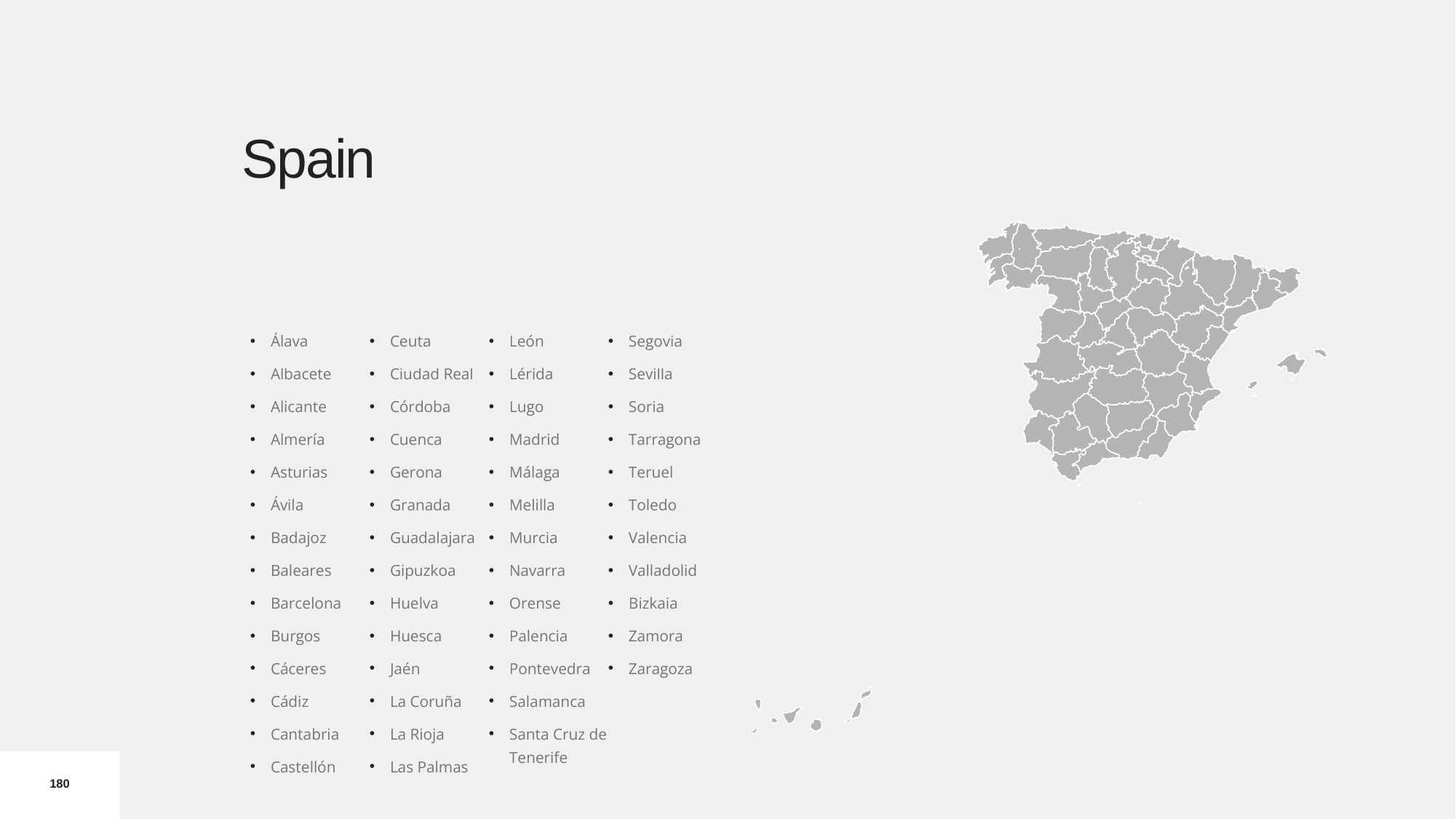

# Spain

Álava
Albacete
Alicante
Almería
Asturias
Ávila
Badajoz
Baleares
Barcelona
Burgos
Cáceres
Cádiz
Cantabria
Castellón
Ceuta
Ciudad Real
Córdoba
Cuenca
Gerona
Granada
Guadalajara
Gipuzkoa
Huelva
Huesca
Jaén
La Coruña
La Rioja
Las Palmas
León
Lérida
Lugo
Madrid
Málaga
Melilla
Murcia
Navarra
Orense
Palencia
Pontevedra
Salamanca
Santa Cruz de Tenerife
Segovia
Sevilla
Soria
Tarragona
Teruel
Toledo
Valencia
Valladolid
Bizkaia
Zamora
Zaragoza